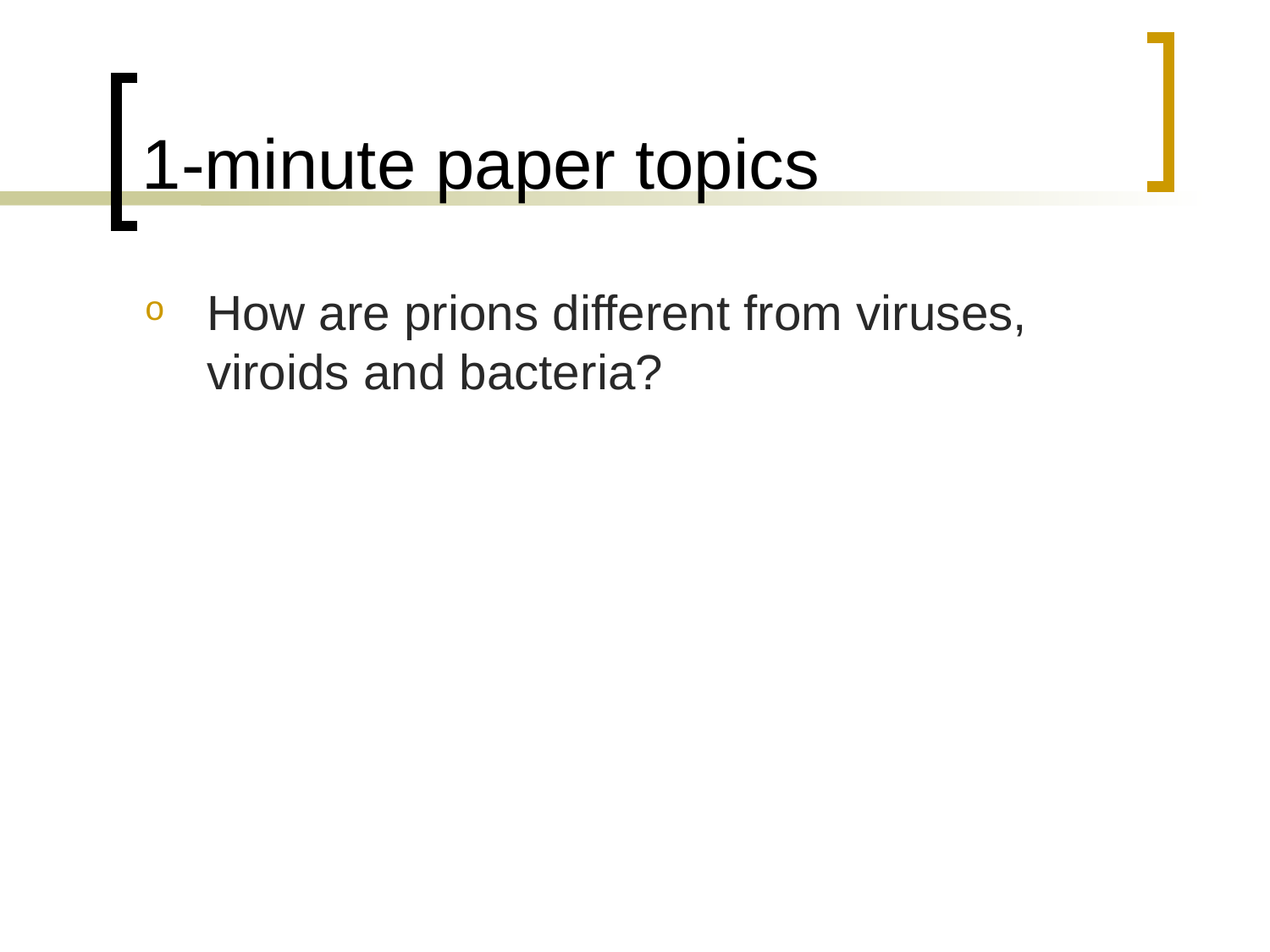

# 1-minute paper topics
How are prions different from viruses, viroids and bacteria?